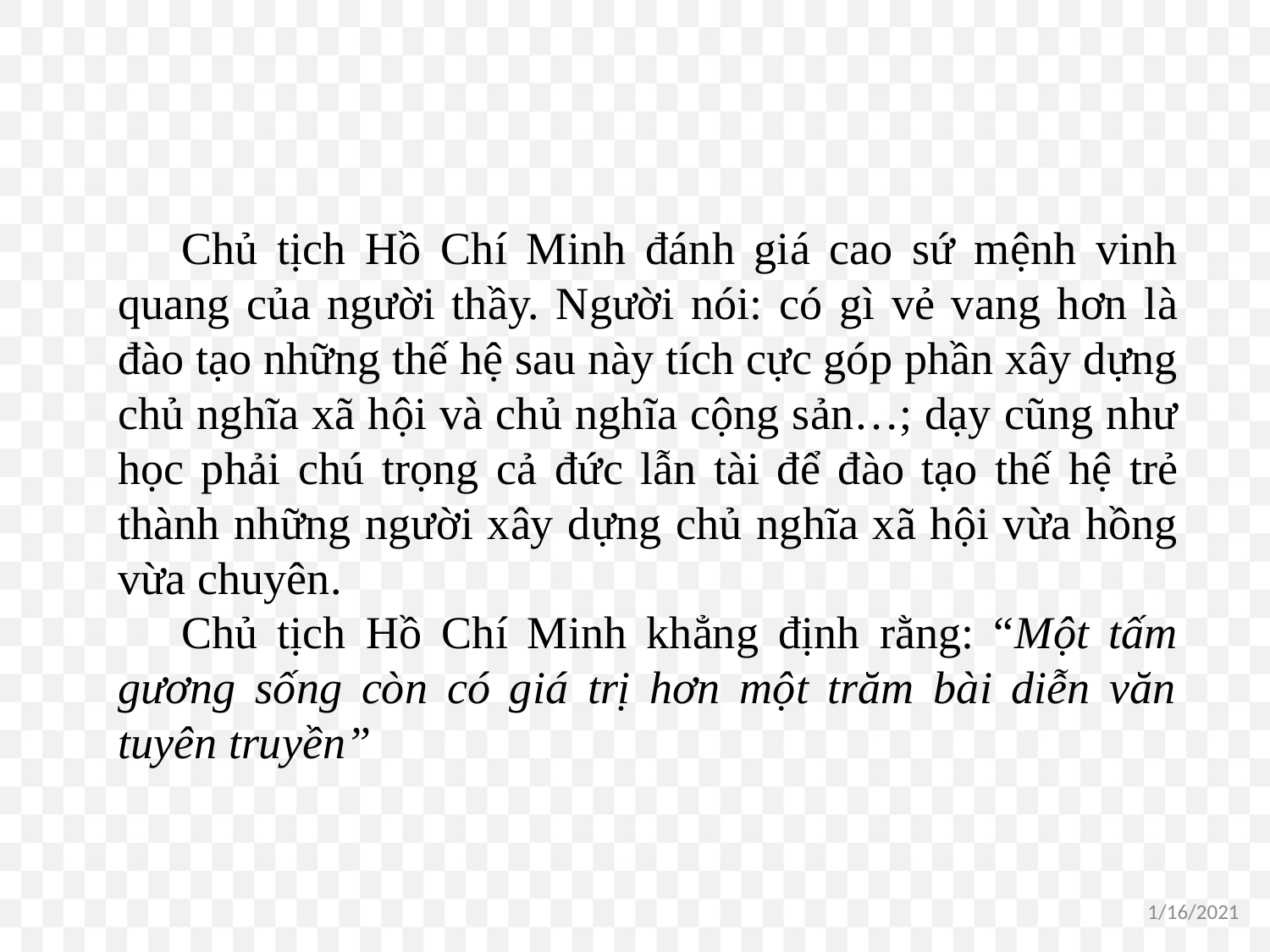

Chủ tịch Hồ Chí Minh đánh giá cao sứ mệnh vinh quang của người thầy. Người nói: có gì vẻ vang hơn là đào tạo những thế hệ sau này tích cực góp phần xây dựng chủ nghĩa xã hội và chủ nghĩa cộng sản…; dạy cũng như học phải chú trọng cả đức lẫn tài để đào tạo thế hệ trẻ thành những người xây dựng chủ nghĩa xã hội vừa hồng vừa chuyên.
Chủ tịch Hồ Chí Minh khẳng định rằng: “Một tấm gương sống còn có giá trị hơn một trăm bài diễn văn tuyên truyền”
1/16/2021